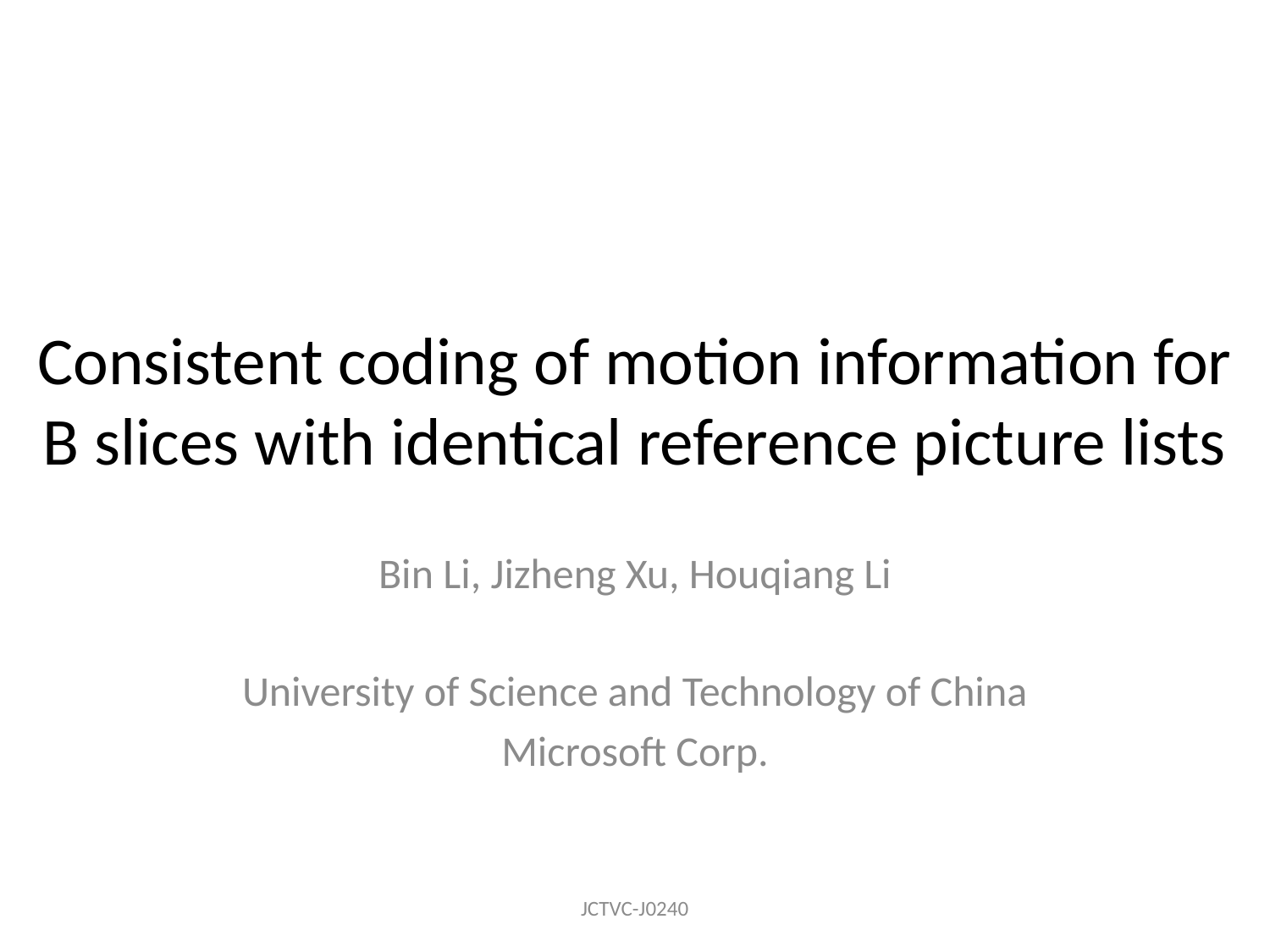

# Consistent coding of motion information for B slices with identical reference picture lists
Bin Li, Jizheng Xu, Houqiang Li

University of Science and Technology of China
Microsoft Corp.
JCTVC-J0240